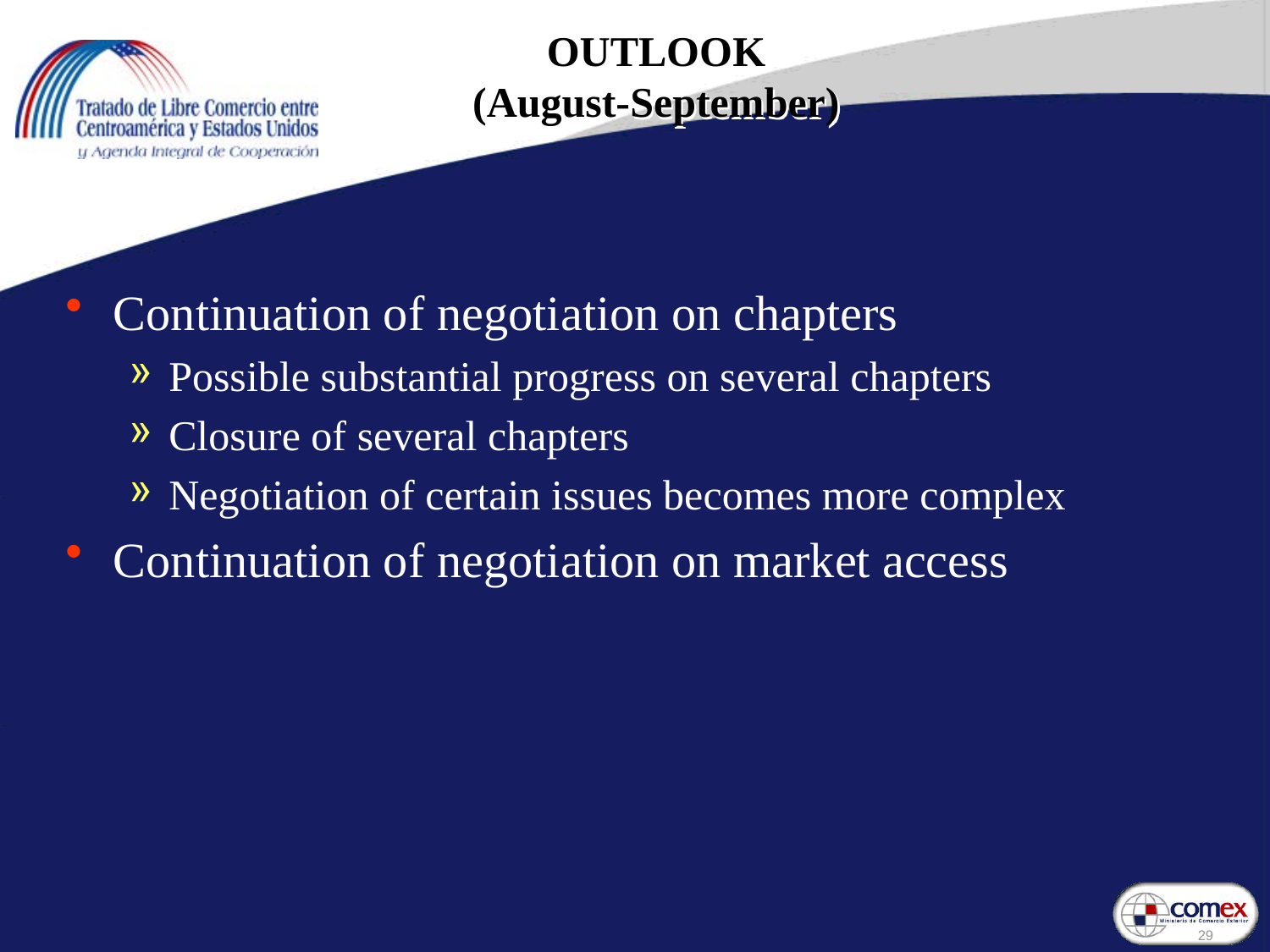

# OUTLOOK (August-September)
Continuation of negotiation on chapters
Possible substantial progress on several chapters
Closure of several chapters
Negotiation of certain issues becomes more complex
Continuation of negotiation on market access